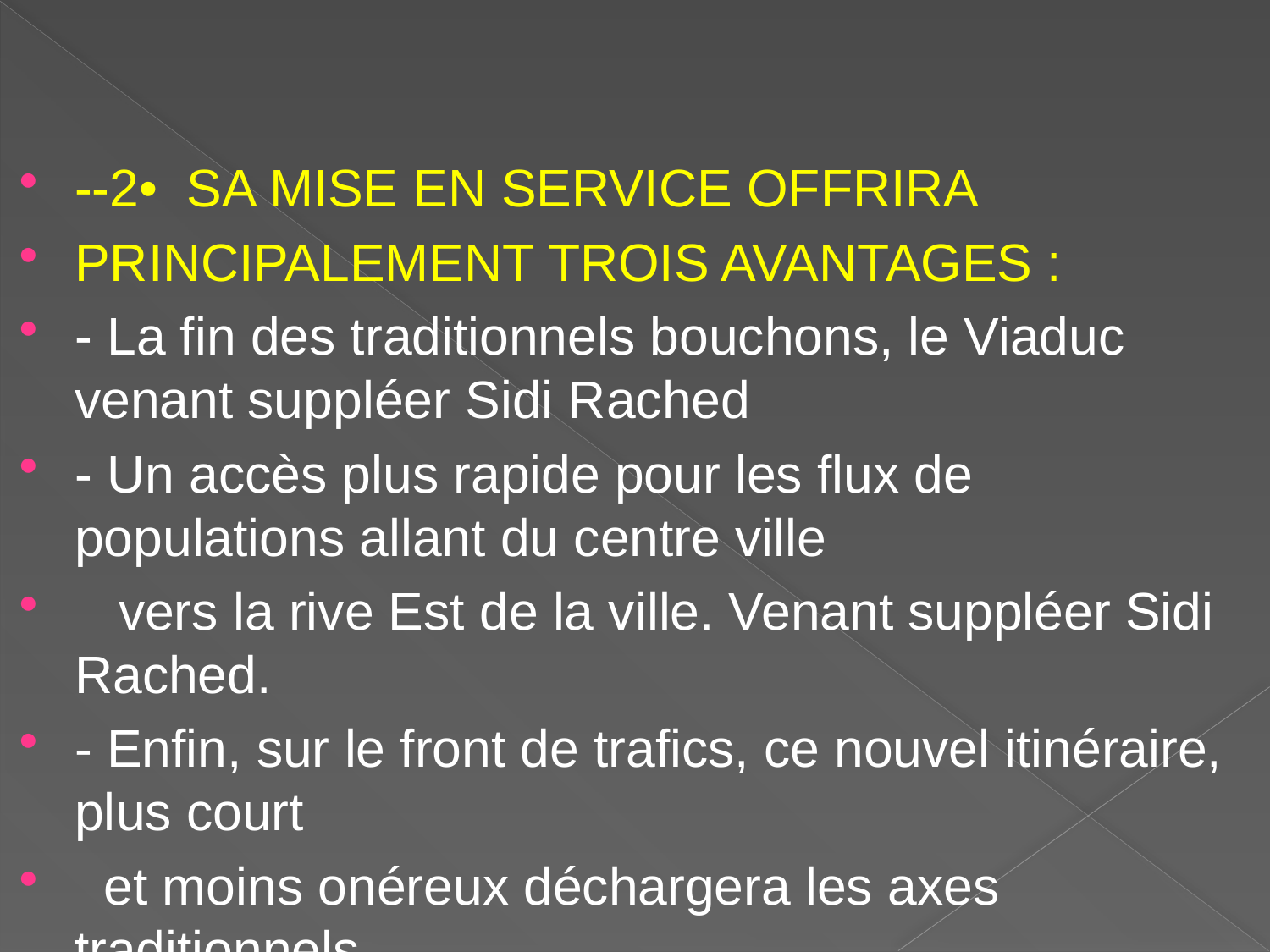

--2•  SA MISE EN SERVICE OFFRIRA
PRINCIPALEMENT TROIS AVANTAGES :
- La fin des traditionnels bouchons, le Viaduc venant suppléer Sidi Rached
- Un accès plus rapide pour les flux de populations allant du centre ville
   vers la rive Est de la ville. Venant suppléer Sidi Rached.
- Enfin, sur le front de trafics, ce nouvel itinéraire, plus court
  et moins onéreux déchargera les axes traditionnels.